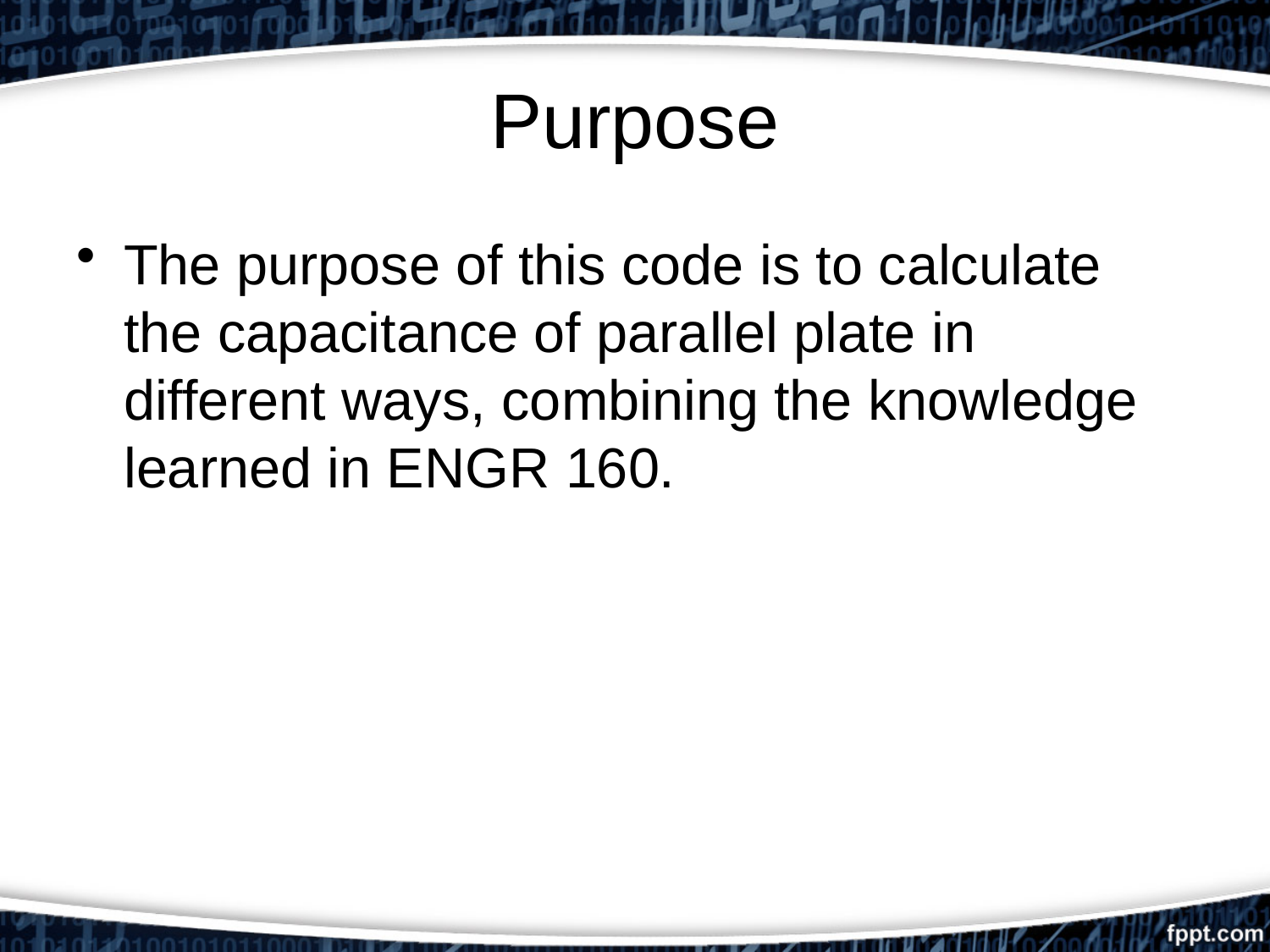

# Purpose
The purpose of this code is to calculate the capacitance of parallel plate in different ways, combining the knowledge learned in ENGR 160.